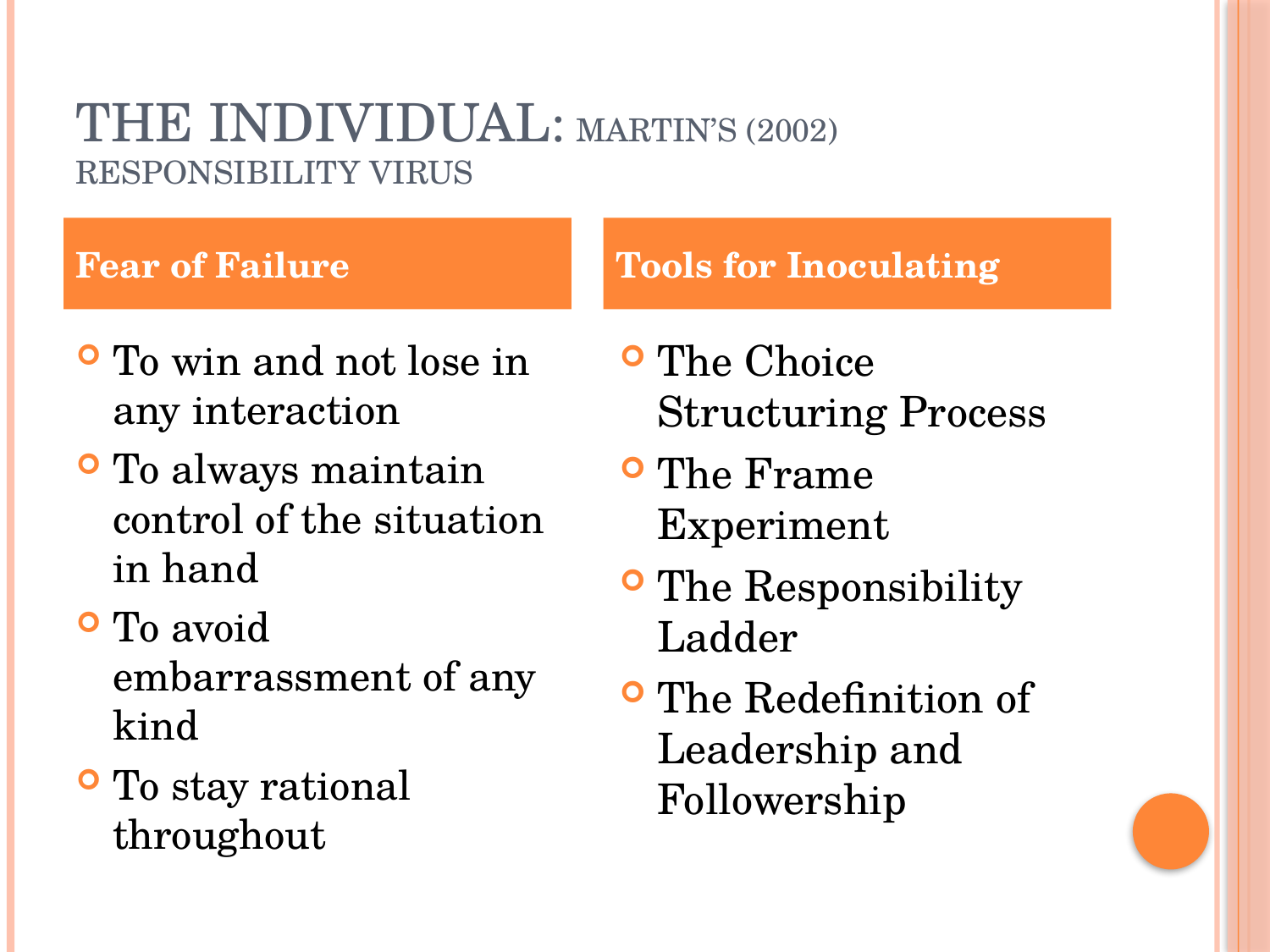

# The Individual: Martin’s (2002) Responsibility Virus
Fear of Failure
Tools for Inoculating
To win and not lose in any interaction
To always maintain control of the situation in hand
To avoid embarrassment of any kind
To stay rational throughout
The Choice Structuring Process
The Frame Experiment
The Responsibility Ladder
The Redefinition of Leadership and Followership